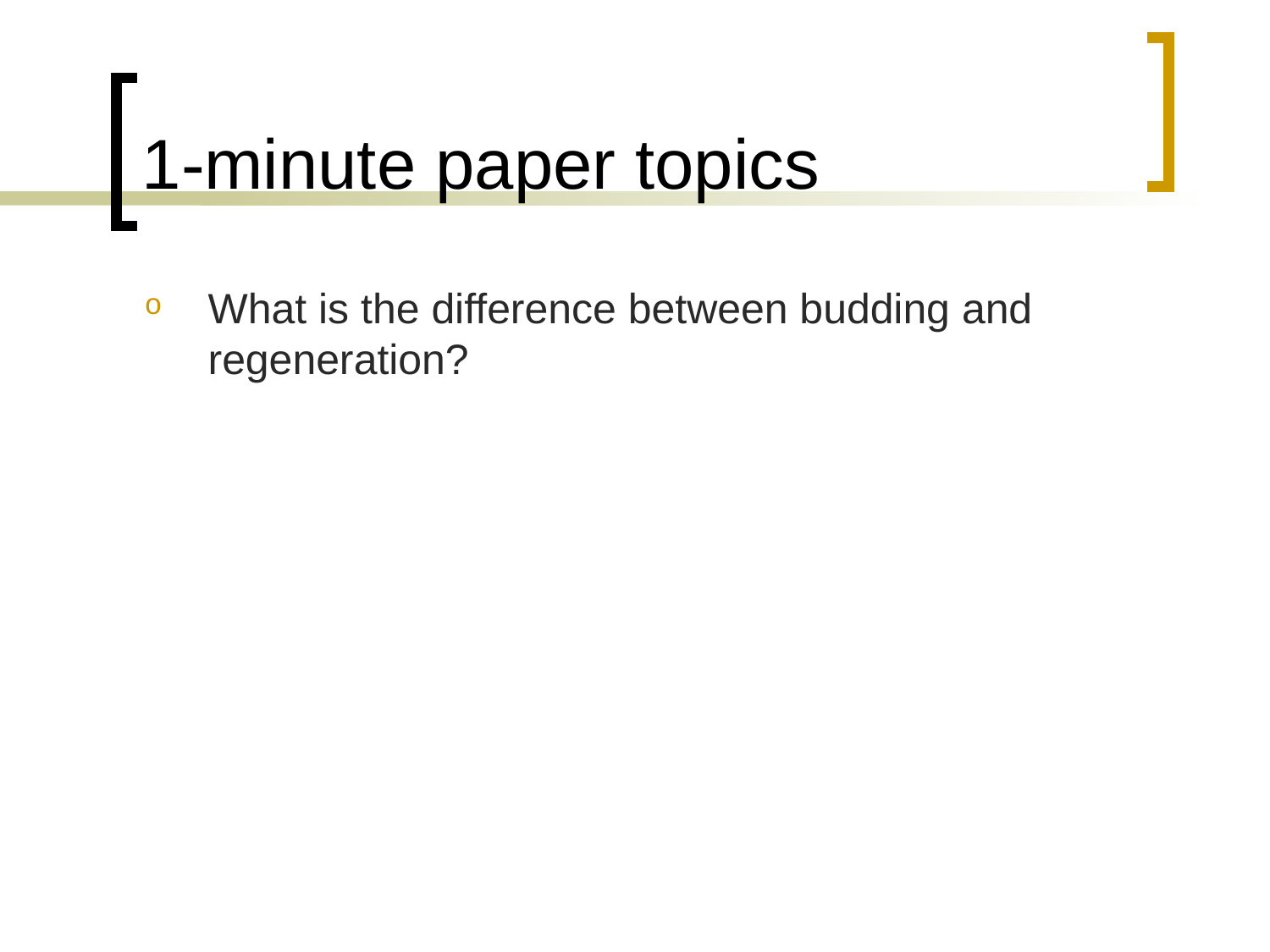

# 1-minute paper topics
What is the difference between budding and regeneration?